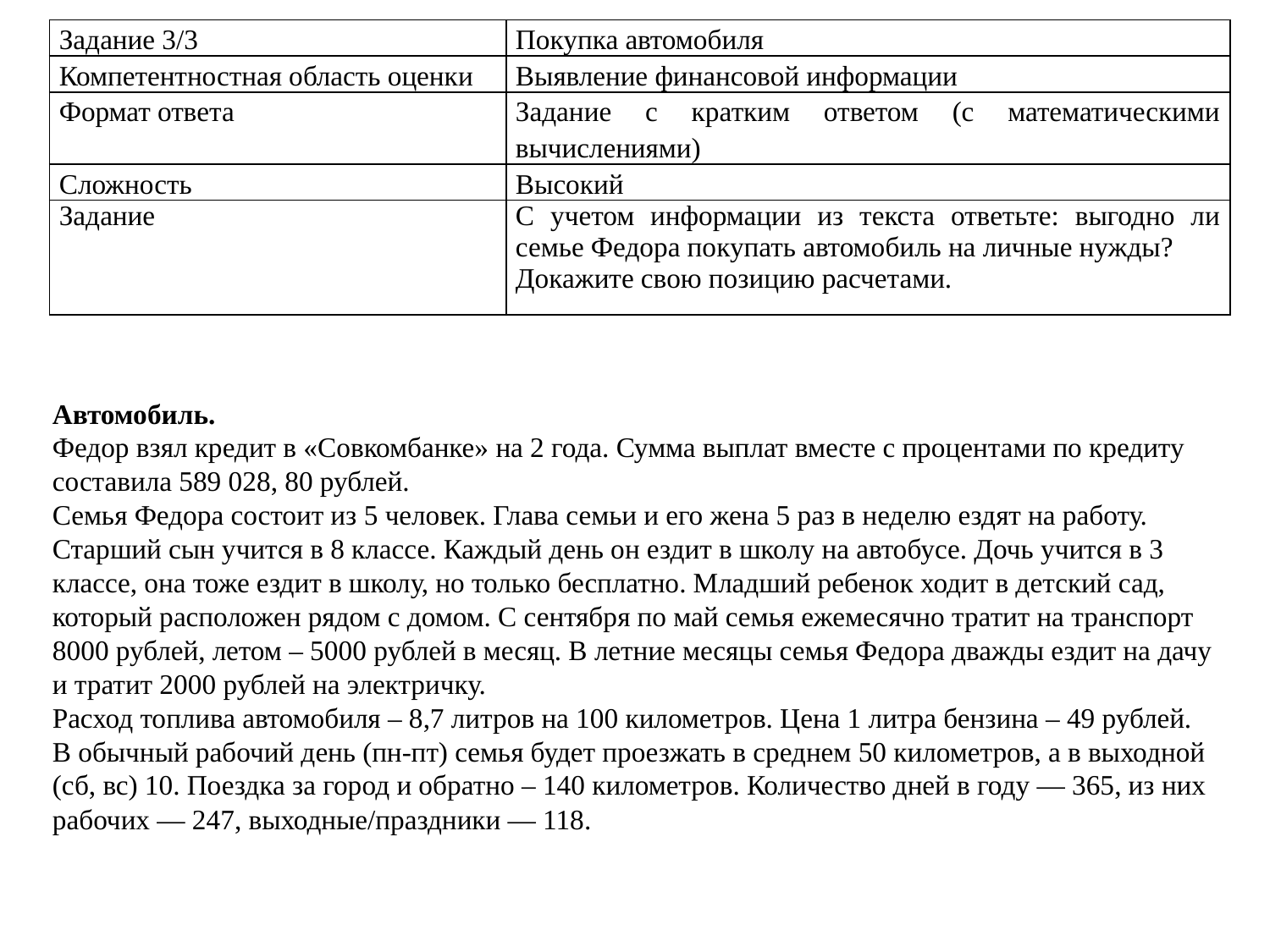

| Задание 3/3 | Покупка автомобиля |
| --- | --- |
| Компетентностная область оценки | Выявление финансовой информации |
| Формат ответа | Задание с кратким ответом (с математическими вычислениями) |
| Сложность | Высокий |
| Задание | С учетом информации из текста ответьте: выгодно ли семье Федора покупать автомобиль на личные нужды? Докажите свою позицию расчетами. |
Автомобиль.
Федор взял кредит в «Совкомбанке» на 2 года. Сумма выплат вместе с процентами по кредиту составила 589 028, 80 рублей.
Семья Федора состоит из 5 человек. Глава семьи и его жена 5 раз в неделю ездят на работу. Старший сын учится в 8 классе. Каждый день он ездит в школу на автобусе. Дочь учится в 3 классе, она тоже ездит в школу, но только бесплатно. Младший ребенок ходит в детский сад, который расположен рядом с домом. С сентября по май семья ежемесячно тратит на транспорт 8000 рублей, летом – 5000 рублей в месяц. В летние месяцы семья Федора дважды ездит на дачу и тратит 2000 рублей на электричку.
Расход топлива автомобиля – 8,7 литров на 100 километров. Цена 1 литра бензина – 49 рублей. В обычный рабочий день (пн-пт) семья будет проезжать в среднем 50 километров, а в выходной (сб, вс) 10. Поездка за город и обратно – 140 километров. Количество дней в году — 365, из них рабочих — 247, выходные/праздники — 118.